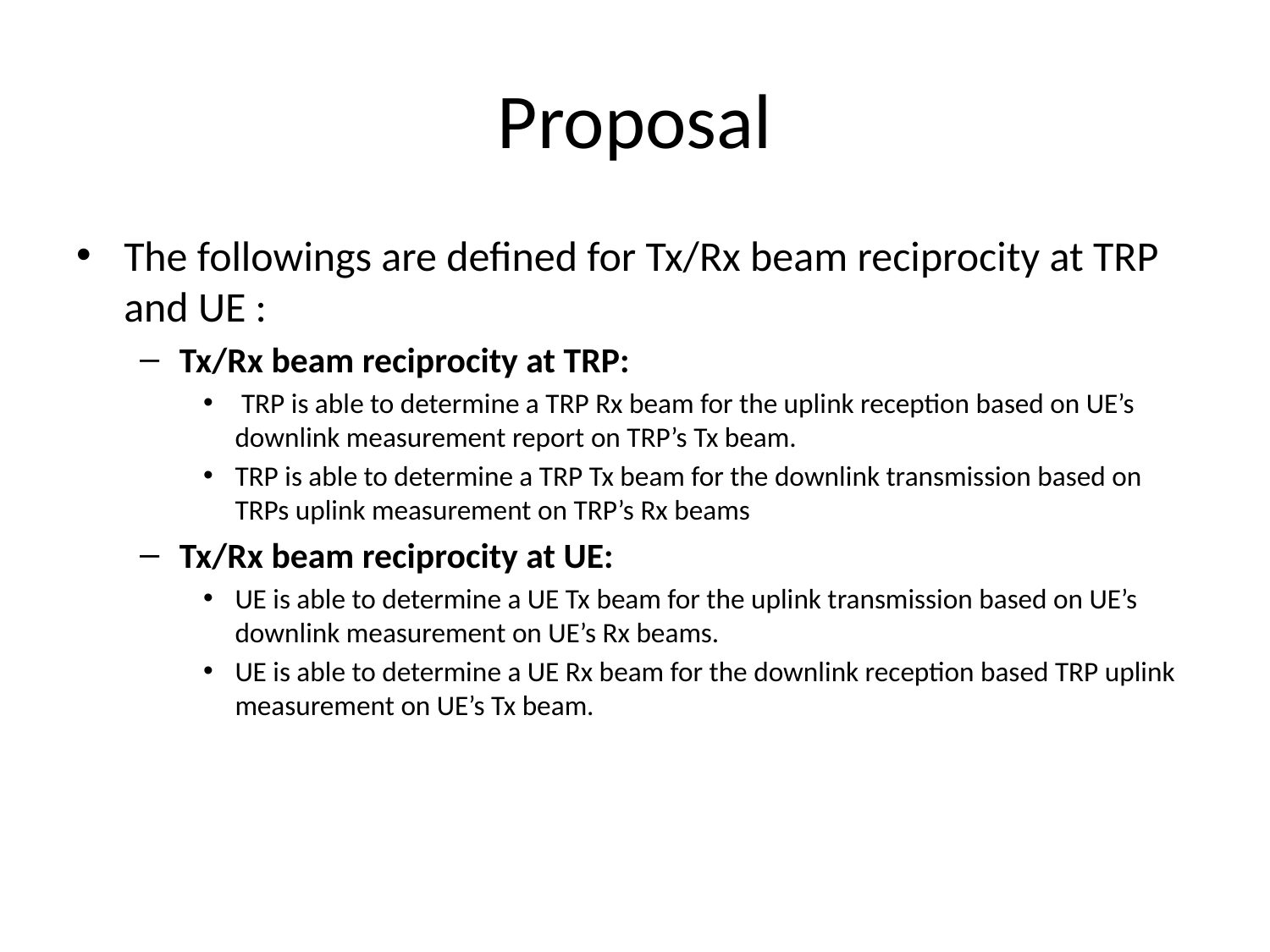

# Proposal
The followings are defined for Tx/Rx beam reciprocity at TRP and UE :
Tx/Rx beam reciprocity at TRP:
 TRP is able to determine a TRP Rx beam for the uplink reception based on UE’s downlink measurement report on TRP’s Tx beam.
TRP is able to determine a TRP Tx beam for the downlink transmission based on TRPs uplink measurement on TRP’s Rx beams
Tx/Rx beam reciprocity at UE:
UE is able to determine a UE Tx beam for the uplink transmission based on UE’s downlink measurement on UE’s Rx beams.
UE is able to determine a UE Rx beam for the downlink reception based TRP uplink measurement on UE’s Tx beam.